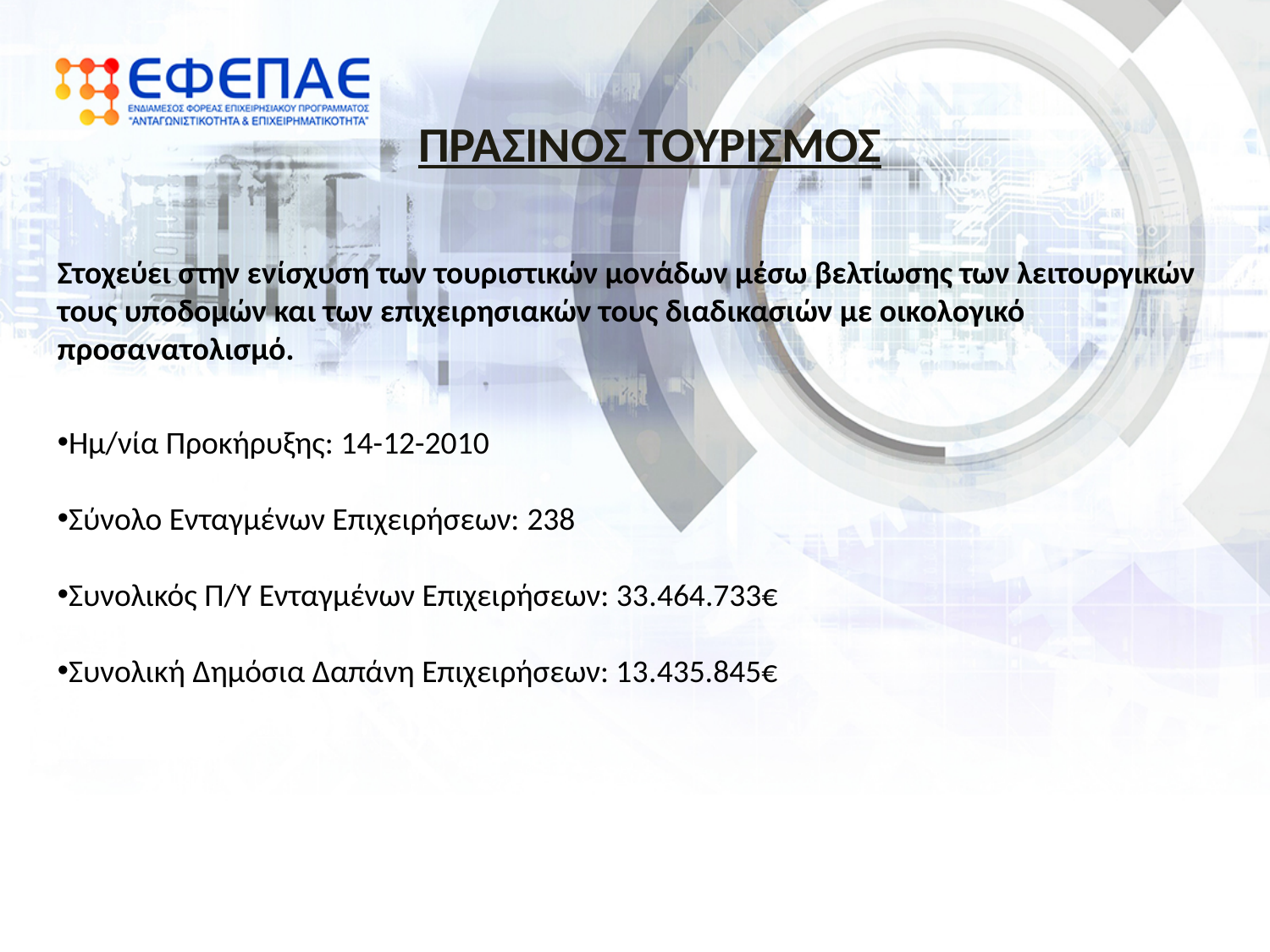

ΠΡΑΣΙΝΟΣ ΤΟΥΡΙΣΜΟΣ
Στοχεύει στην ενίσχυση των τουριστικών μονάδων μέσω βελτίωσης των λειτουργικών τους υποδομών και των επιχειρησιακών τους διαδικασιών με οικολογικό προσανατολισμό.

Ημ/νία Προκήρυξης: 14-12-2010

Σύνολο Ενταγμένων Επιχειρήσεων: 238

Συνολικός Π/Υ Ενταγμένων Επιχειρήσεων: 33.464.733€

Συνολική Δημόσια Δαπάνη Επιχειρήσεων: 13.435.845€